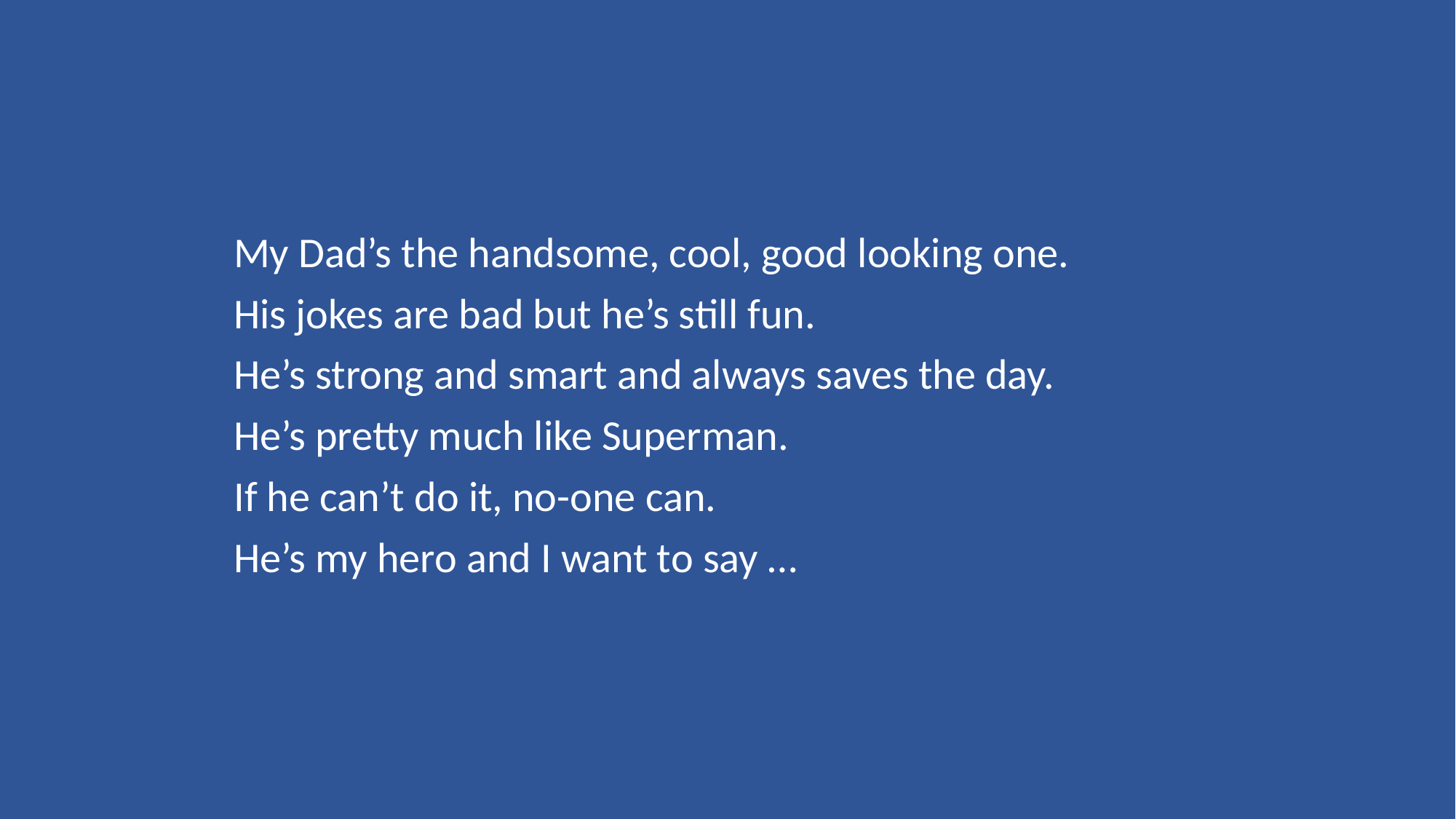

My Dad’s the handsome, cool, good looking one.
His jokes are bad but he’s still fun.
He’s strong and smart and always saves the day.
He’s pretty much like Superman.
If he can’t do it, no-one can.
He’s my hero and I want to say …